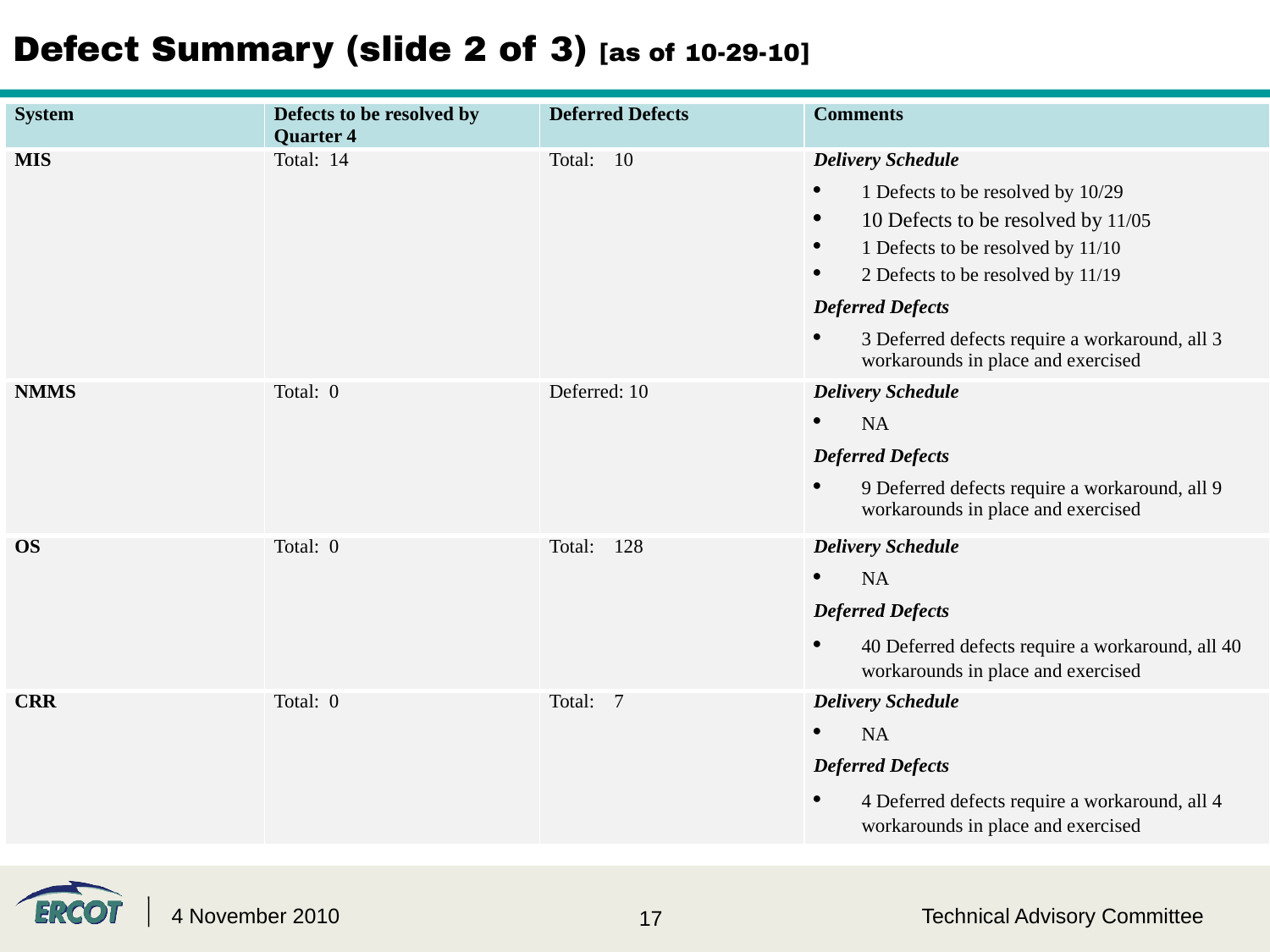

# Defect Summary (slide 2 of 3) [as of 10-29-10]
| System | Defects to be resolved by Quarter 4 | Deferred Defects | Comments |
| --- | --- | --- | --- |
| MIS | Total: 14 | Total: 10 | Delivery Schedule 1 Defects to be resolved by 10/29 10 Defects to be resolved by 11/05 1 Defects to be resolved by 11/10 2 Defects to be resolved by 11/19 Deferred Defects 3 Deferred defects require a workaround, all 3 workarounds in place and exercised |
| NMMS | Total: 0 | Deferred: 10 | Delivery Schedule NA Deferred Defects 9 Deferred defects require a workaround, all 9 workarounds in place and exercised |
| OS | Total: 0 | Total: 128 | Delivery Schedule NA Deferred Defects 40 Deferred defects require a workaround, all 40 workarounds in place and exercised |
| CRR | Total: 0 | Total: 7 | Delivery Schedule NA Deferred Defects 4 Deferred defects require a workaround, all 4 workarounds in place and exercised |
4 November 2010
Technical Advisory Committee